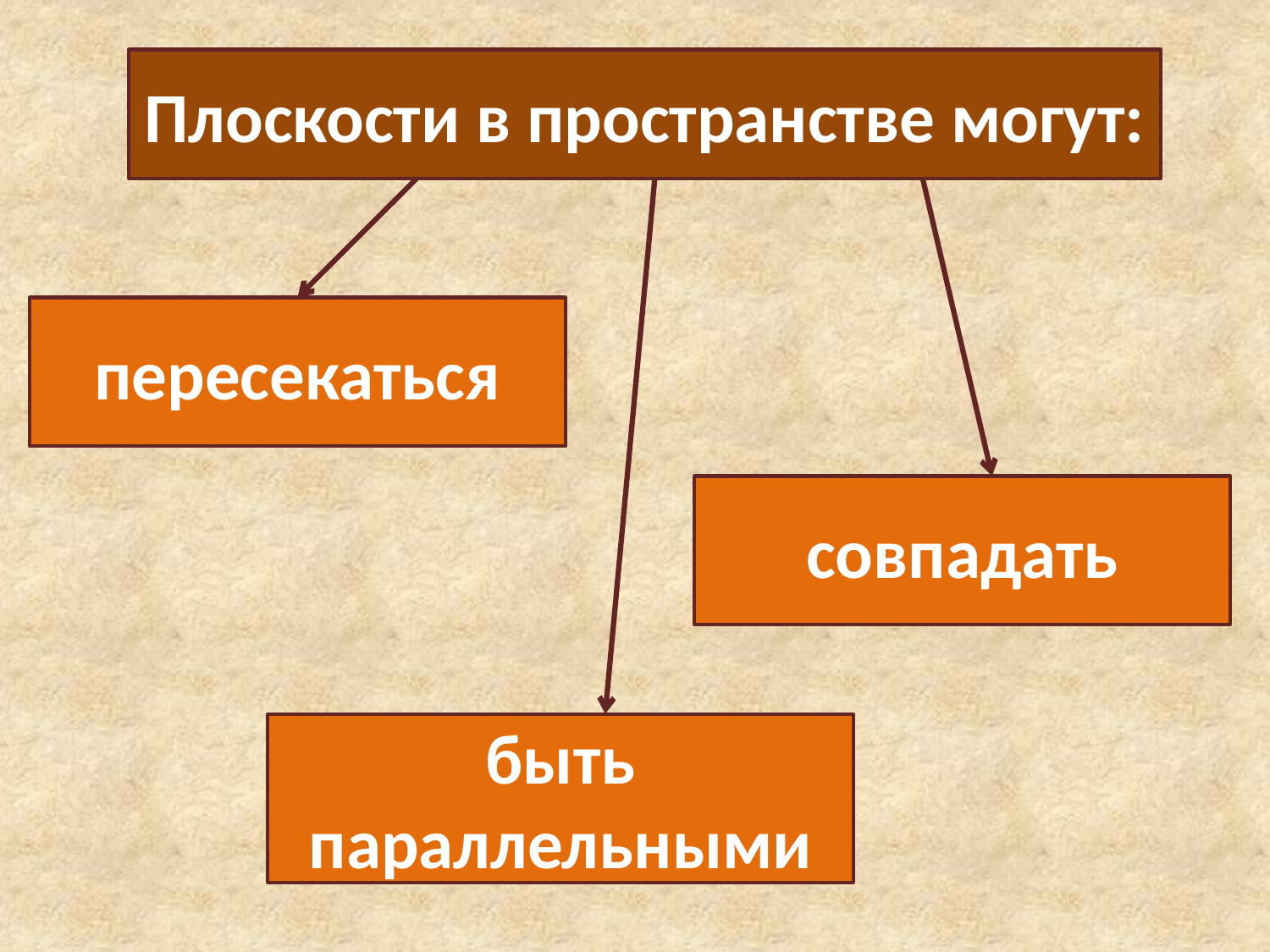

Плоскости в пространстве могут:
пересекаться
совпадать
быть параллельными